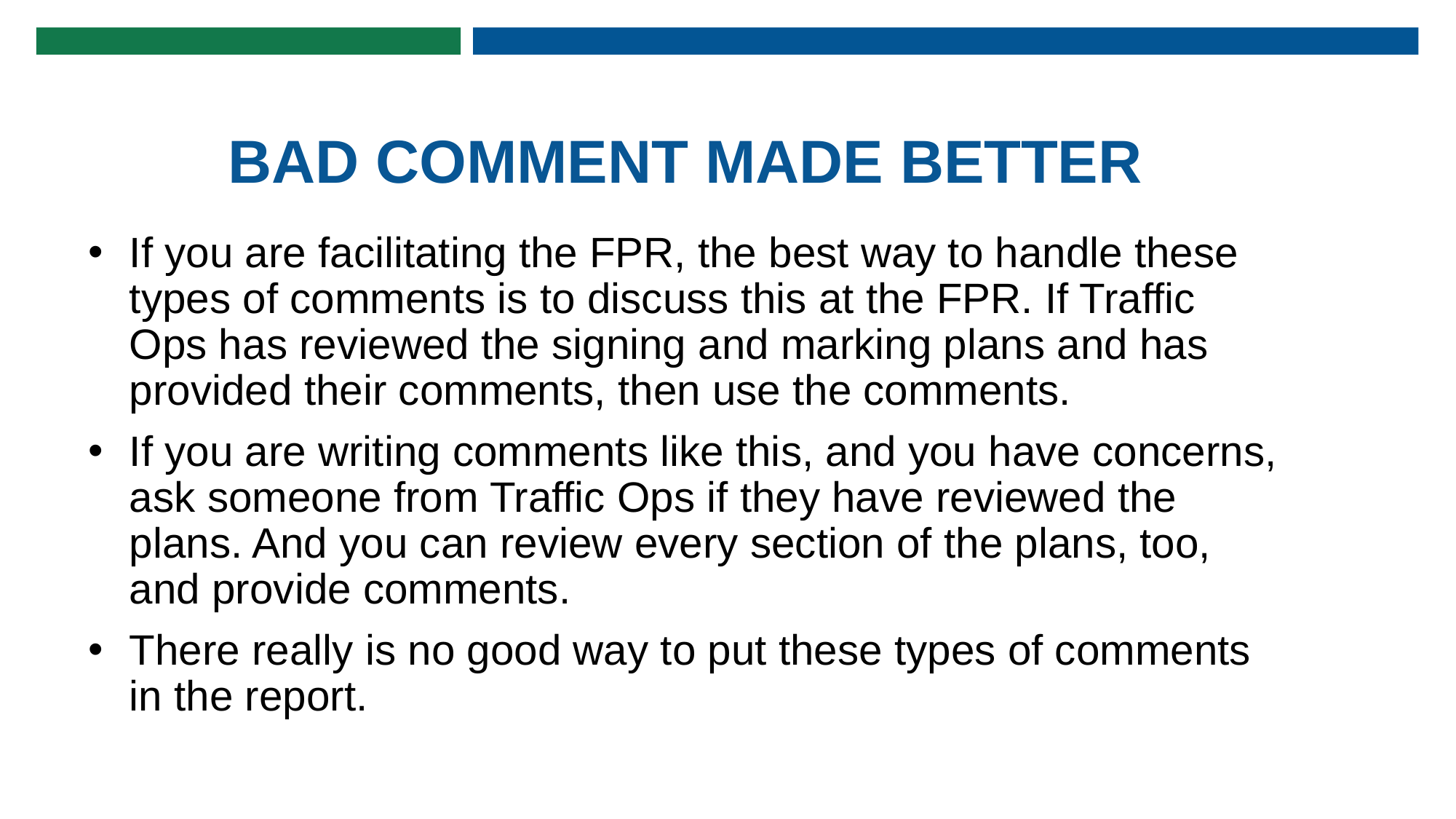

# BAD COMMENT MADE BETTER
If you are facilitating the FPR, the best way to handle these types of comments is to discuss this at the FPR. If Traffic Ops has reviewed the signing and marking plans and has provided their comments, then use the comments.
If you are writing comments like this, and you have concerns, ask someone from Traffic Ops if they have reviewed the plans. And you can review every section of the plans, too, and provide comments.
There really is no good way to put these types of comments in the report.